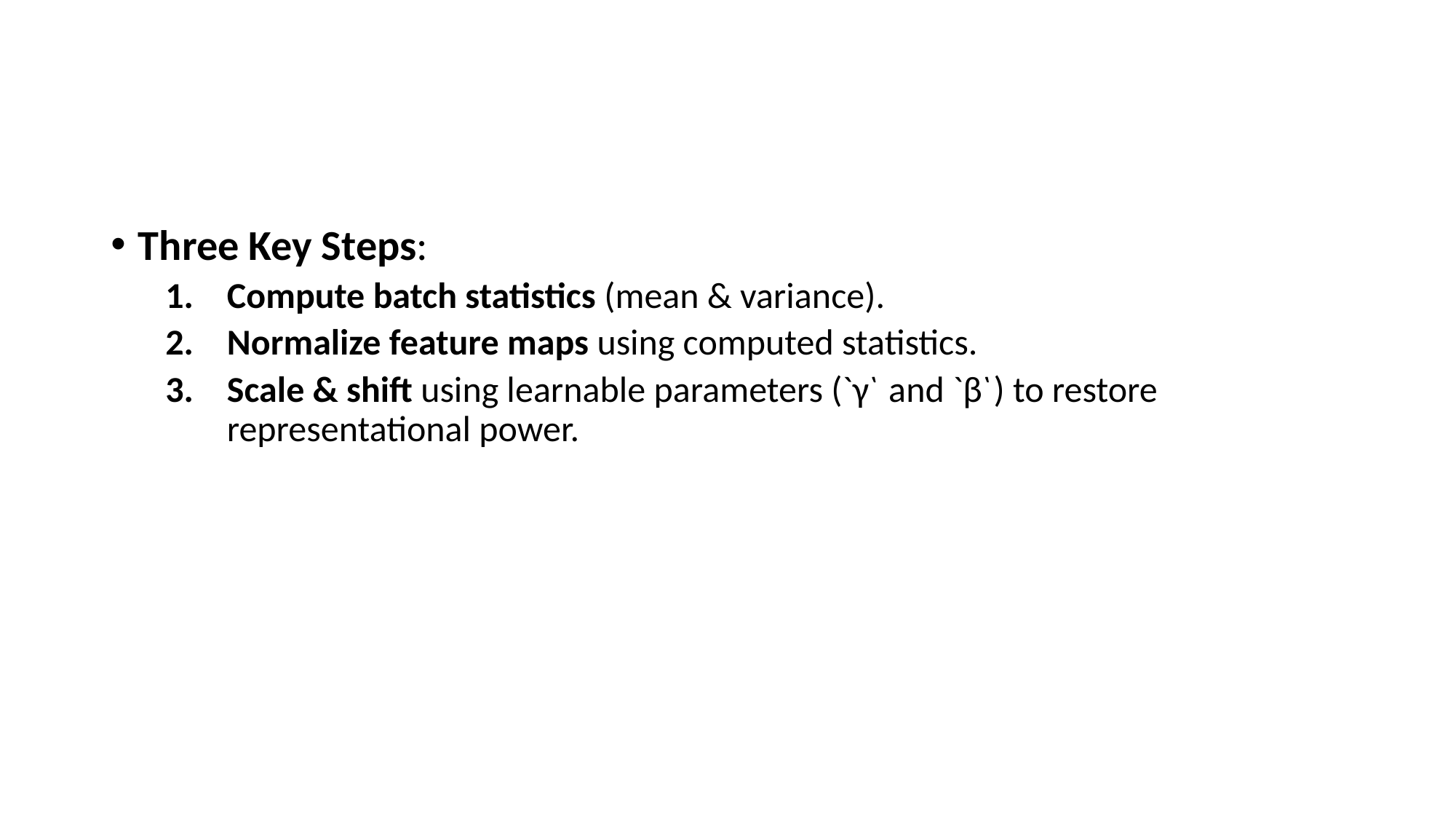

#
Three Key Steps:
Compute batch statistics (mean & variance).
Normalize feature maps using computed statistics.
Scale & shift using learnable parameters (`γ` and `β`) to restore representational power.